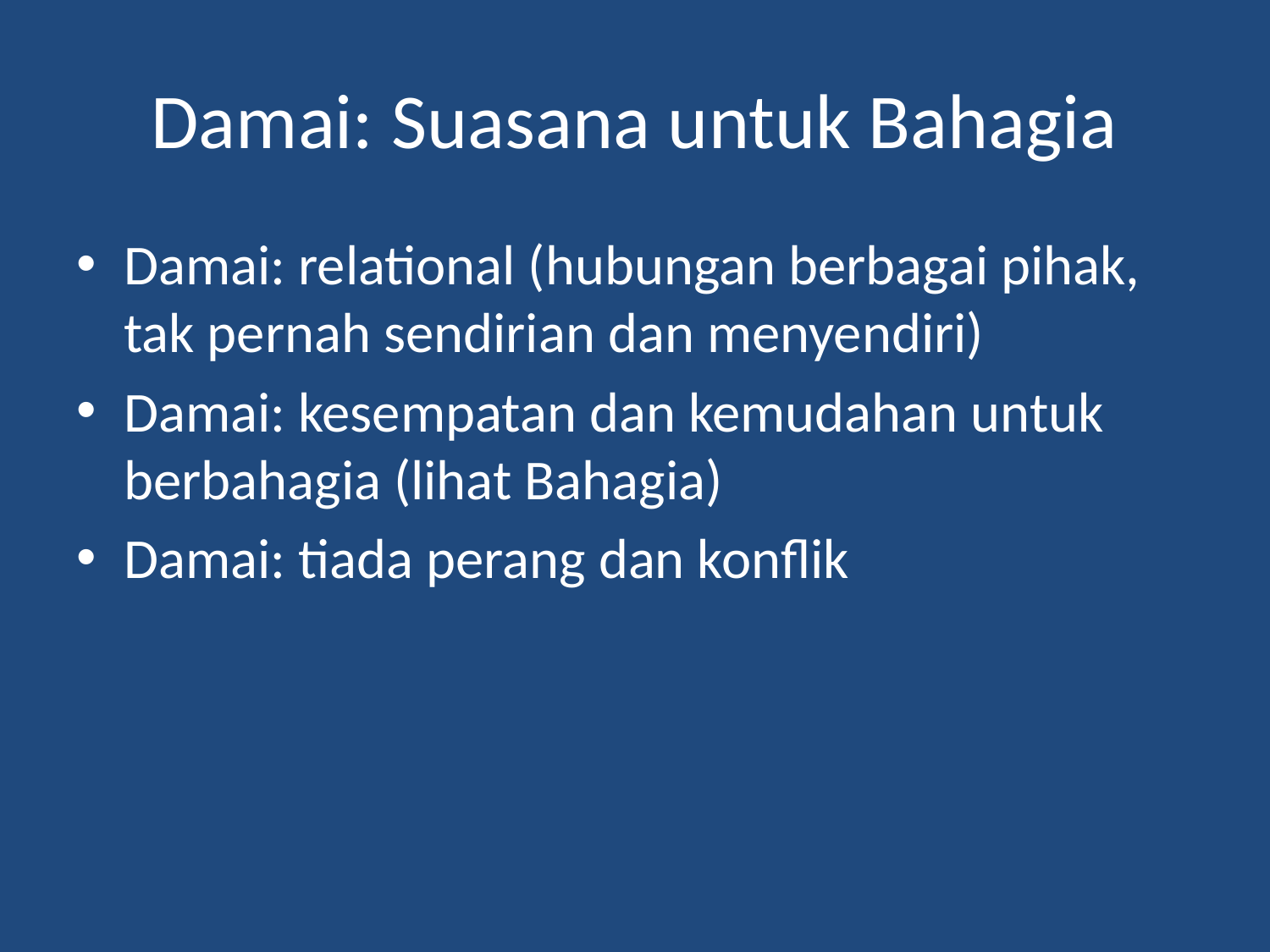

# Damai: Suasana untuk Bahagia
Damai: relational (hubungan berbagai pihak, tak pernah sendirian dan menyendiri)
Damai: kesempatan dan kemudahan untuk berbahagia (lihat Bahagia)
Damai: tiada perang dan konflik